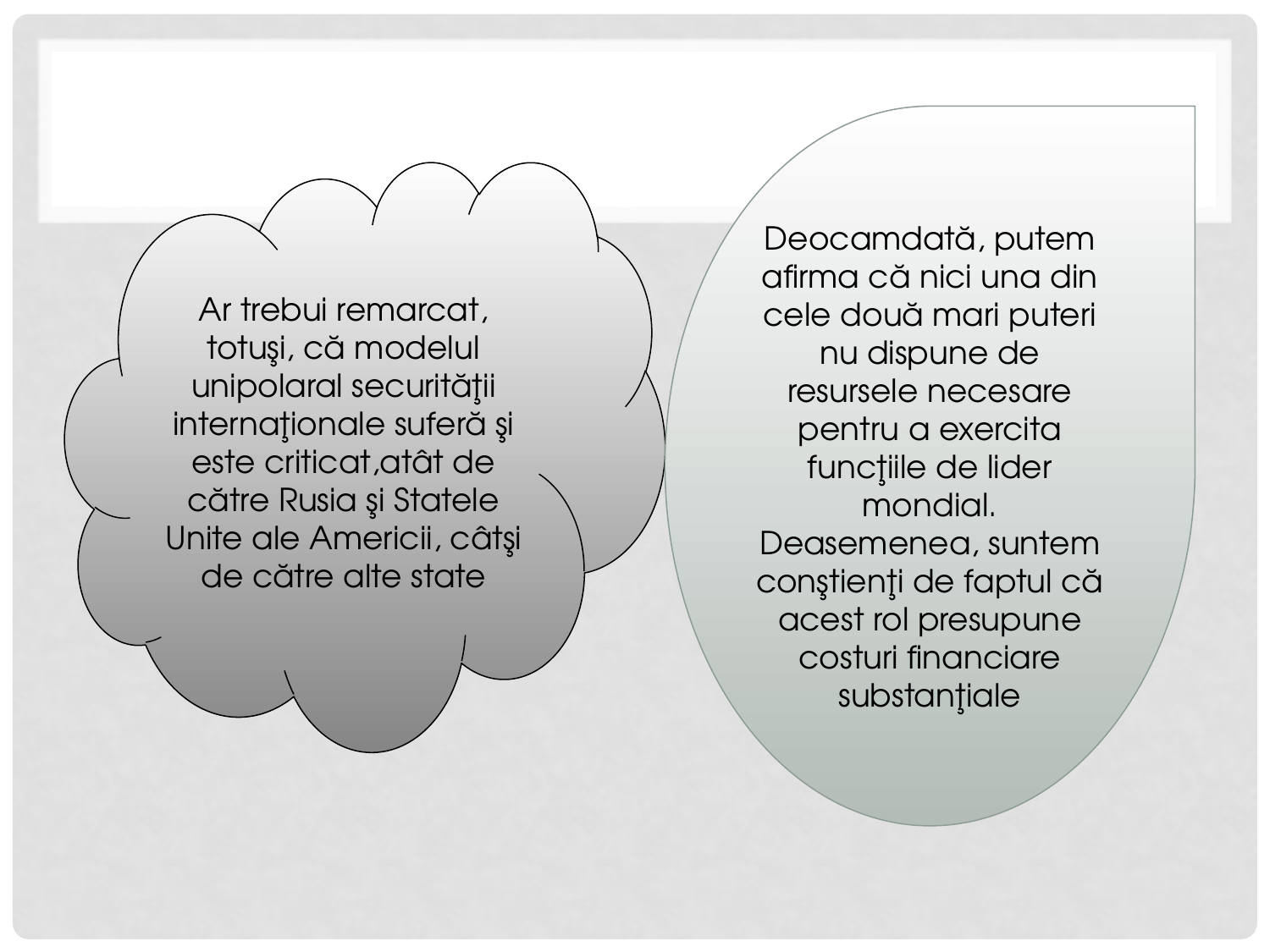

Deocamdată, putem afirma că nici una din cele două mari puteri nu dispune de resursele necesare pentru a exercita funcţiile de lider mondial. Deasemenea, suntem conştienţi de faptul că acest rol presupune costuri financiare substanţiale
Ar trebui remarcat, totuşi, că modelul unipolaral securităţii internaţionale suferă şi este criticat,atât de către Rusia şi Statele Unite ale Americii, câtşi de către alte state